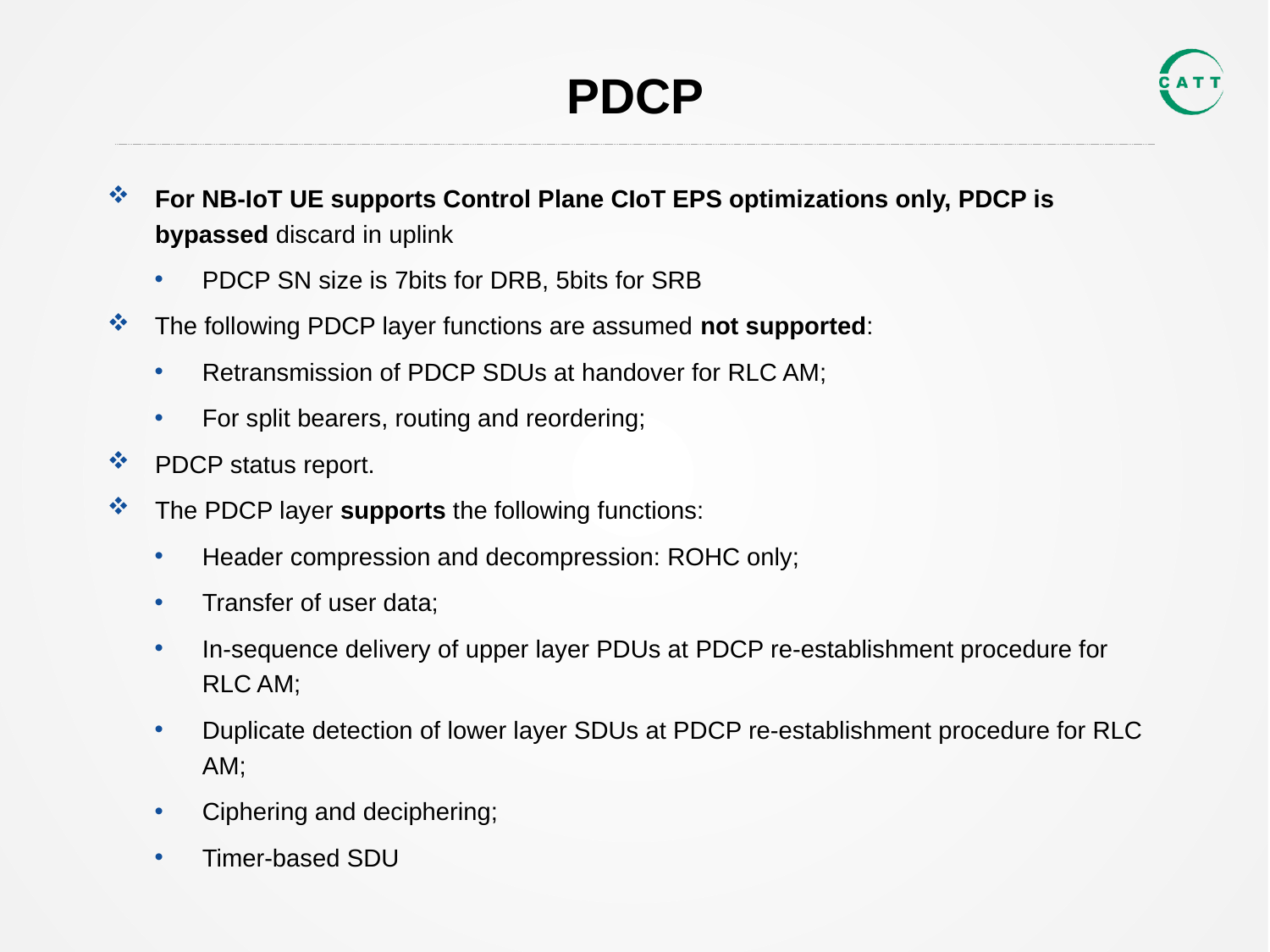

# PDCP
For NB-IoT UE supports Control Plane CIoT EPS optimizations only, PDCP is bypassed discard in uplink
PDCP SN size is 7bits for DRB, 5bits for SRB
The following PDCP layer functions are assumed not supported:
Retransmission of PDCP SDUs at handover for RLC AM;
For split bearers, routing and reordering;
PDCP status report.
The PDCP layer supports the following functions:
Header compression and decompression: ROHC only;
Transfer of user data;
In-sequence delivery of upper layer PDUs at PDCP re-establishment procedure for RLC AM;
Duplicate detection of lower layer SDUs at PDCP re-establishment procedure for RLC AM;
Ciphering and deciphering;
Timer-based SDU